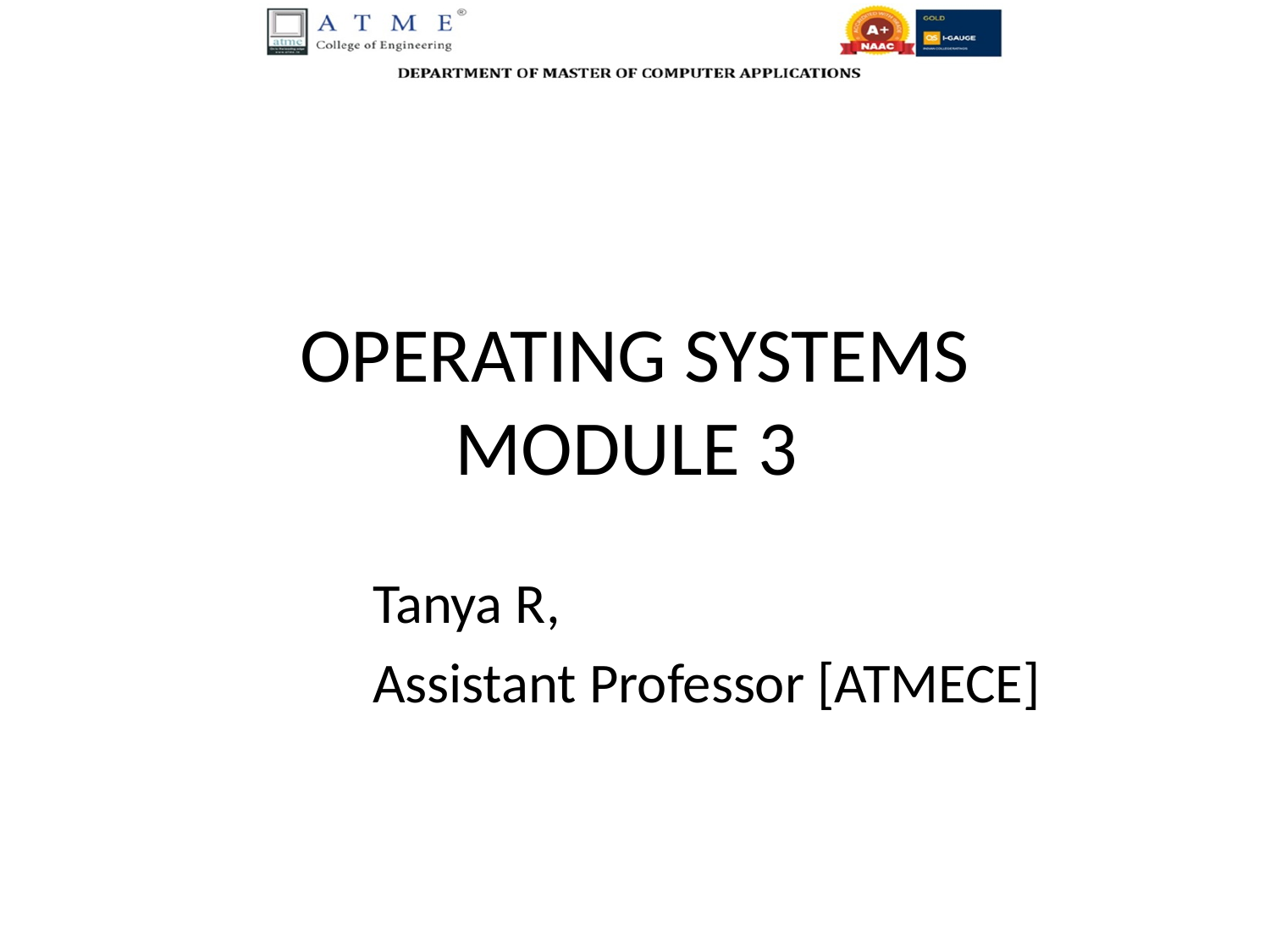

OPERATING SYSTEMS
MODULE 3
Tanya R,
Assistant Professor [ATMECE]